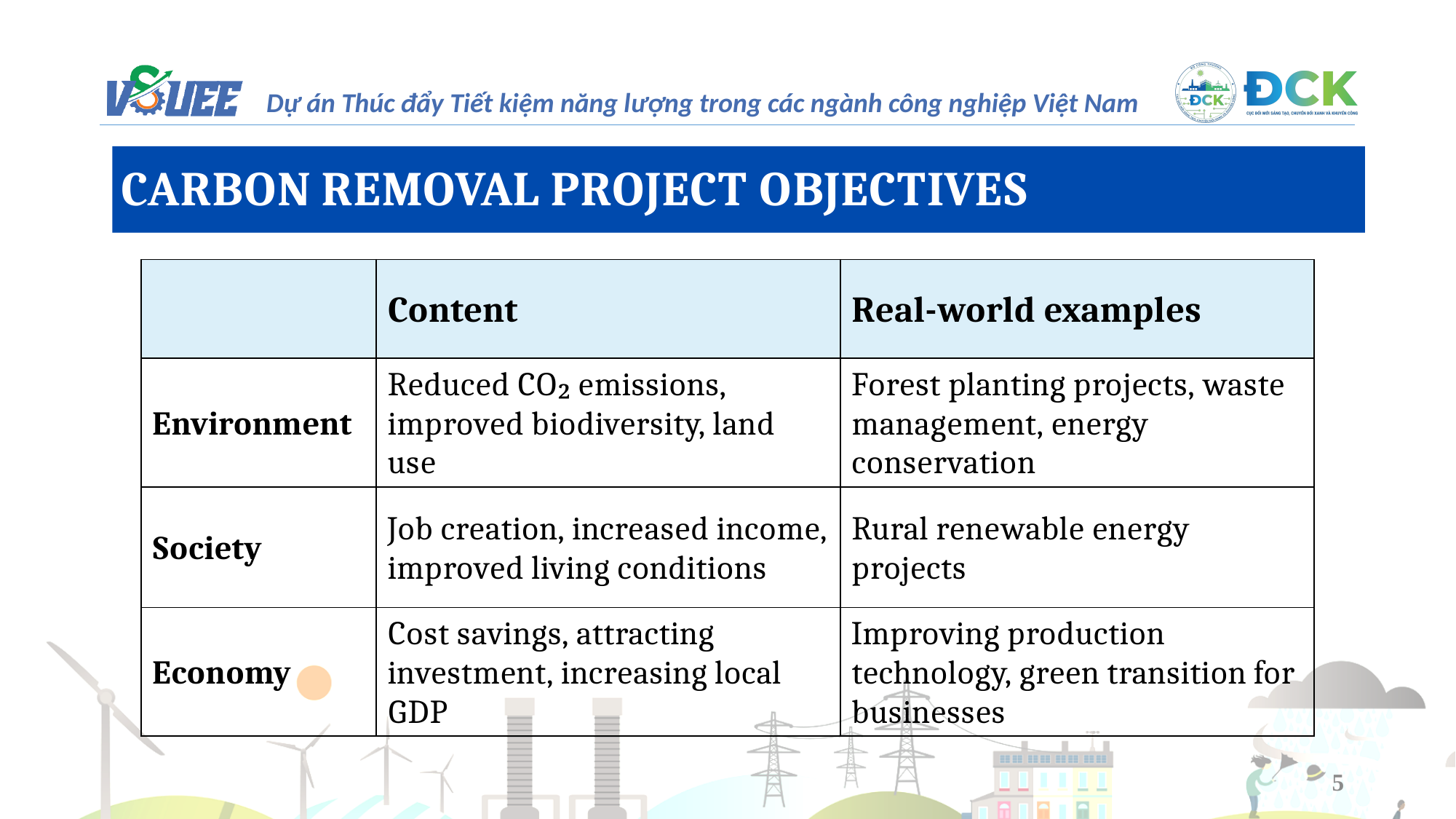

CARBON REMOVAL PROJECT OBJECTIVES
|  | Content | Real-world examples |
| --- | --- | --- |
| Environment | Reduced CO₂ emissions, improved biodiversity, land use | Forest planting projects, waste management, energy conservation |
| Society | Job creation, increased income, improved living conditions | Rural renewable energy projects |
| Economy | Cost savings, attracting investment, increasing local GDP | Improving production technology, green transition for businesses |
5